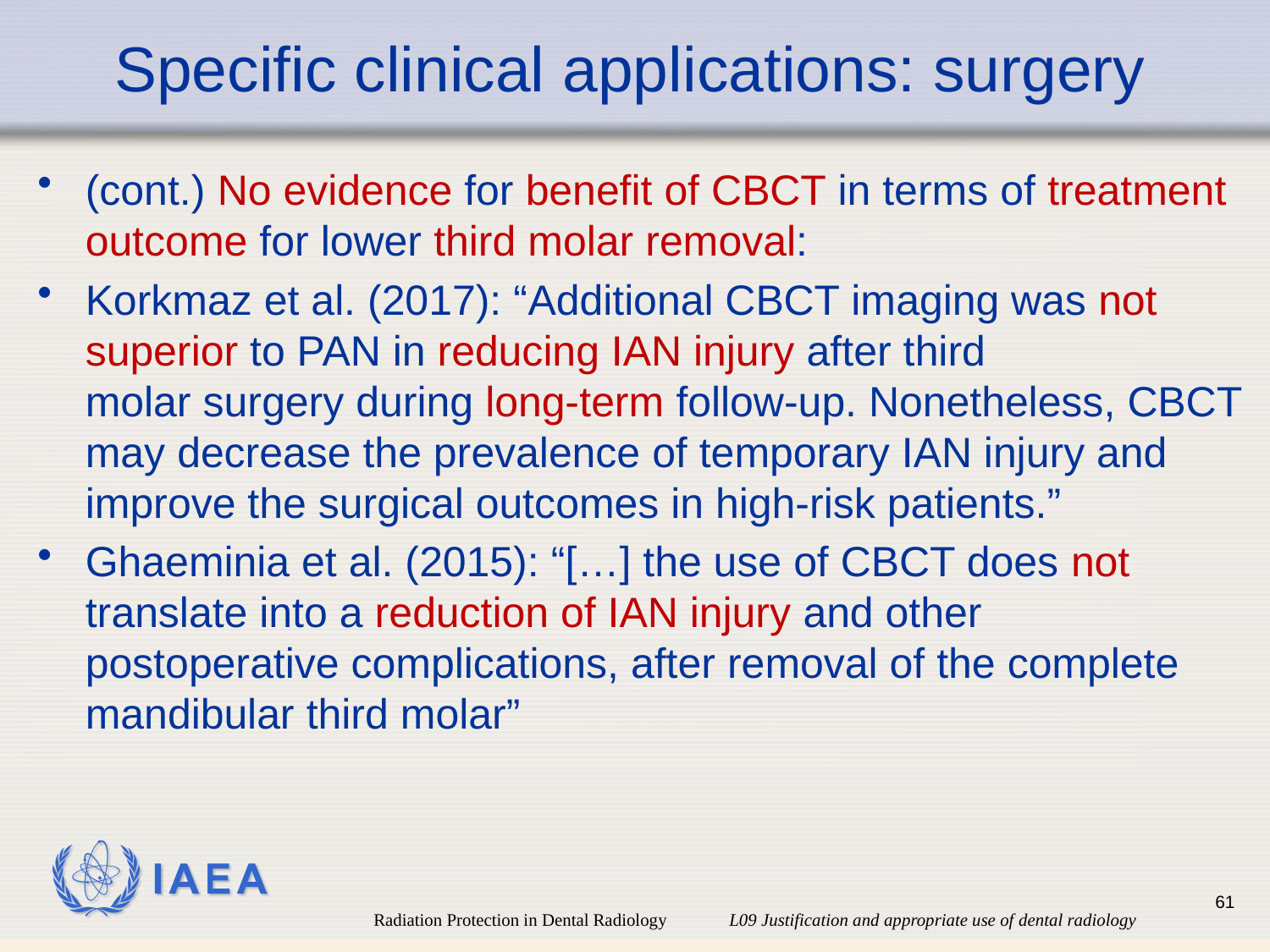

# Specific clinical applications: surgery
(cont.) No evidence for benefit of CBCT in terms of treatment outcome for lower third molar removal:
Korkmaz et al. (2017): “Additional CBCT imaging was not superior to PAN in reducing IAN injury after third molar surgery during long-term follow-up. Nonetheless, CBCT may decrease the prevalence of temporary IAN injury and improve the surgical outcomes in high-risk patients.”
Ghaeminia et al. (2015): “[…] the use of CBCT does not translate into a reduction of IAN injury and other postoperative complications, after removal of the complete mandibular third molar”

61
Radiation Protection in Dental Radiology              L09 Justification and appropriate use of dental radiology